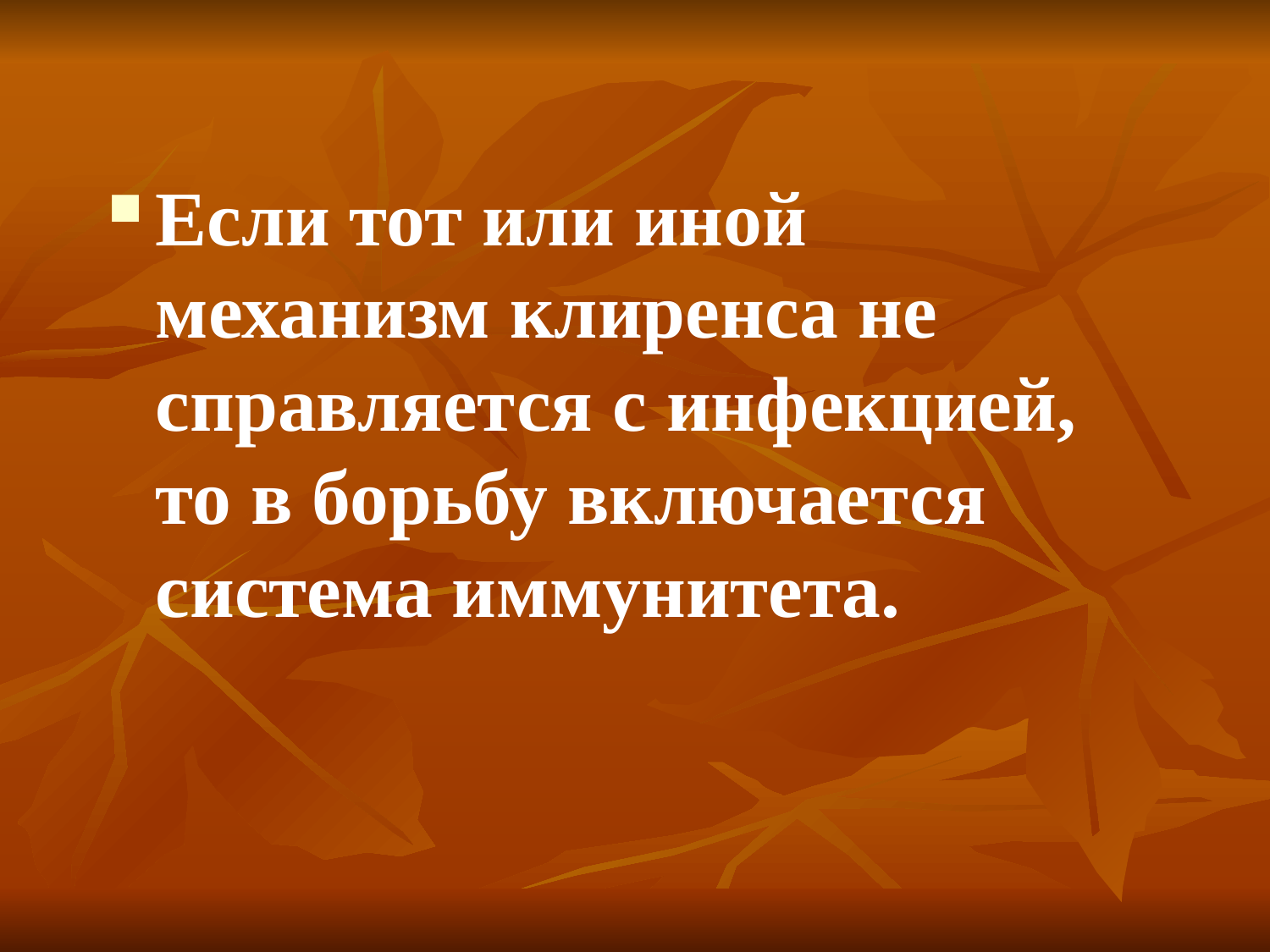

Если тот или иной механизм клиренса не справляется с инфекцией, то в борьбу включается система иммунитета.